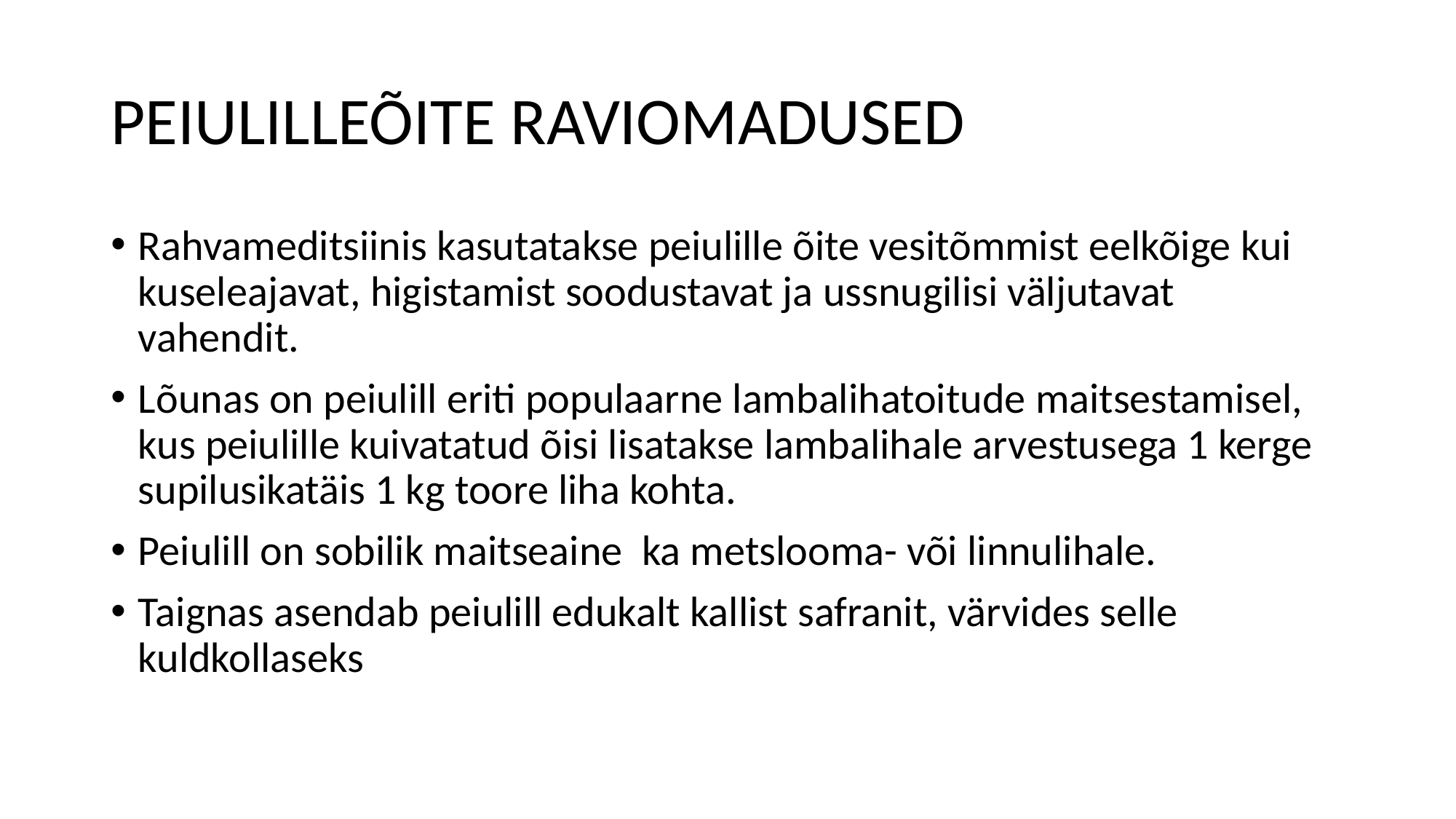

# PEIULILLEÕITE RAVIOMADUSED
Rahvameditsiinis kasutatakse peiulille õite vesitõmmist eelkõige kui kuseleajavat, higistamist soodustavat ja ussnugilisi väljutavat vahendit.
Lõunas on peiulill eriti populaarne lambalihatoitude maitsestamisel, kus peiulille kuivatatud õisi lisatakse lambalihale arvestusega 1 kerge supilusikatäis 1 kg toore liha kohta.
Peiulill on sobilik maitseaine  ka metslooma- või linnulihale.
Taignas asendab peiulill edukalt kallist safranit, värvides selle kuldkollaseks